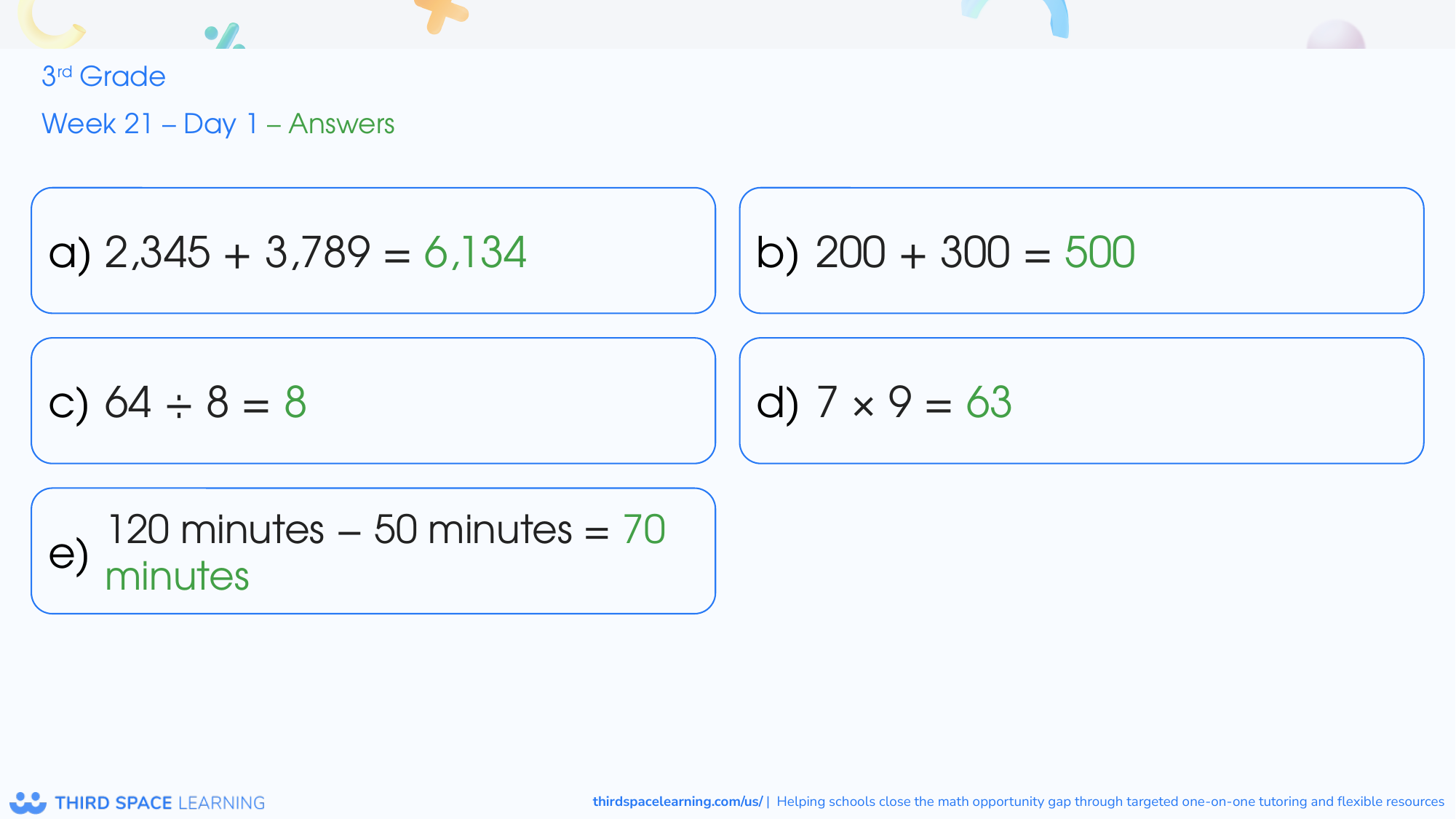

3rd Grade
Week 21 – Day 1 – Answers
2,345 + 3,789 = 6,134
200 + 300 = 500
64 ÷ 8 = 8
7 × 9 = 63
120 minutes − 50 minutes = 70 minutes